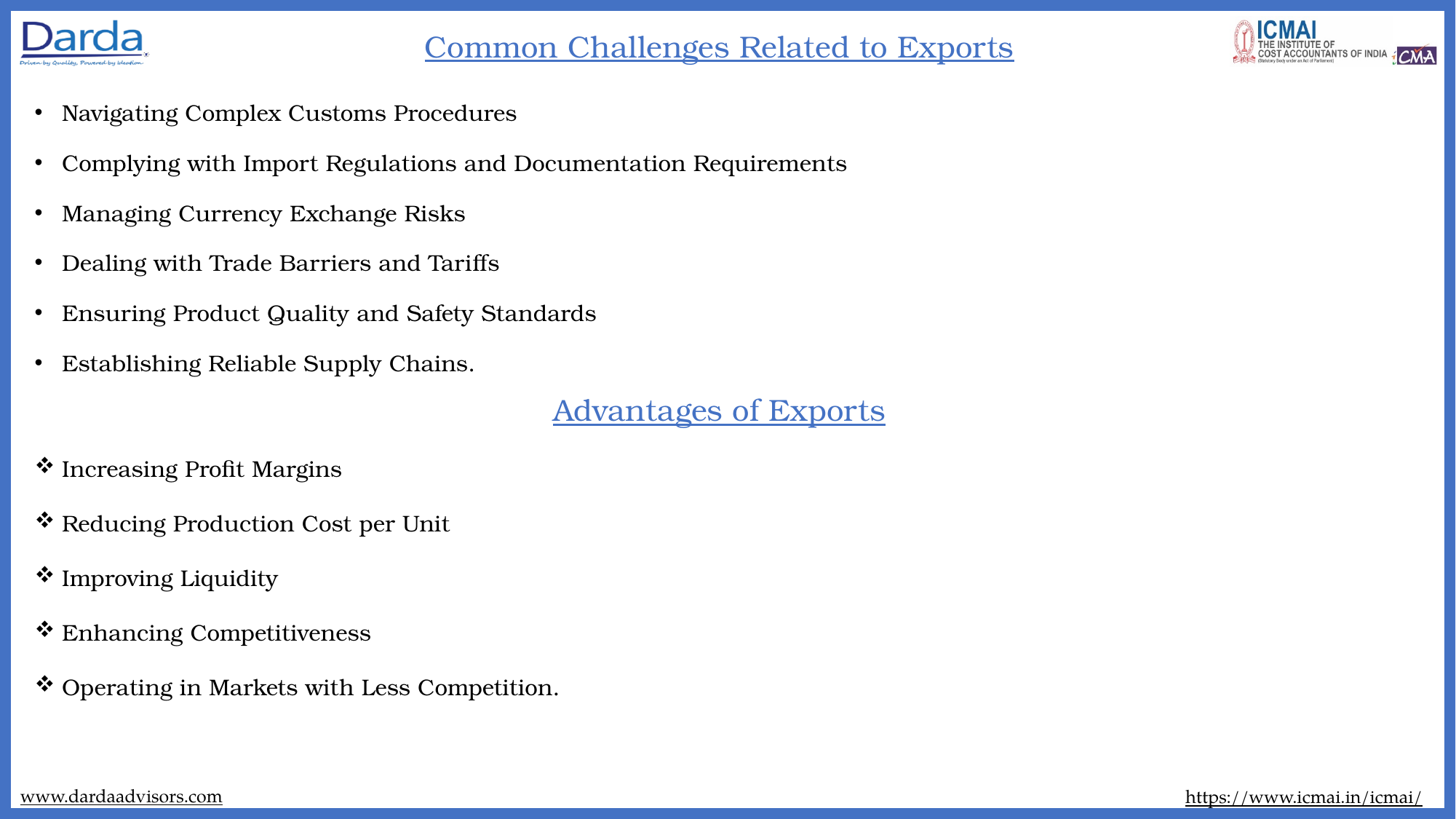

Common Challenges Related to Exports
Navigating Complex Customs Procedures
Complying with Import Regulations and Documentation Requirements
Managing Currency Exchange Risks
Dealing with Trade Barriers and Tariffs
Ensuring Product Quality and Safety Standards
Establishing Reliable Supply Chains.
Advantages of Exports
Increasing Profit Margins
Reducing Production Cost per Unit
Improving Liquidity
Enhancing Competitiveness
Operating in Markets with Less Competition.